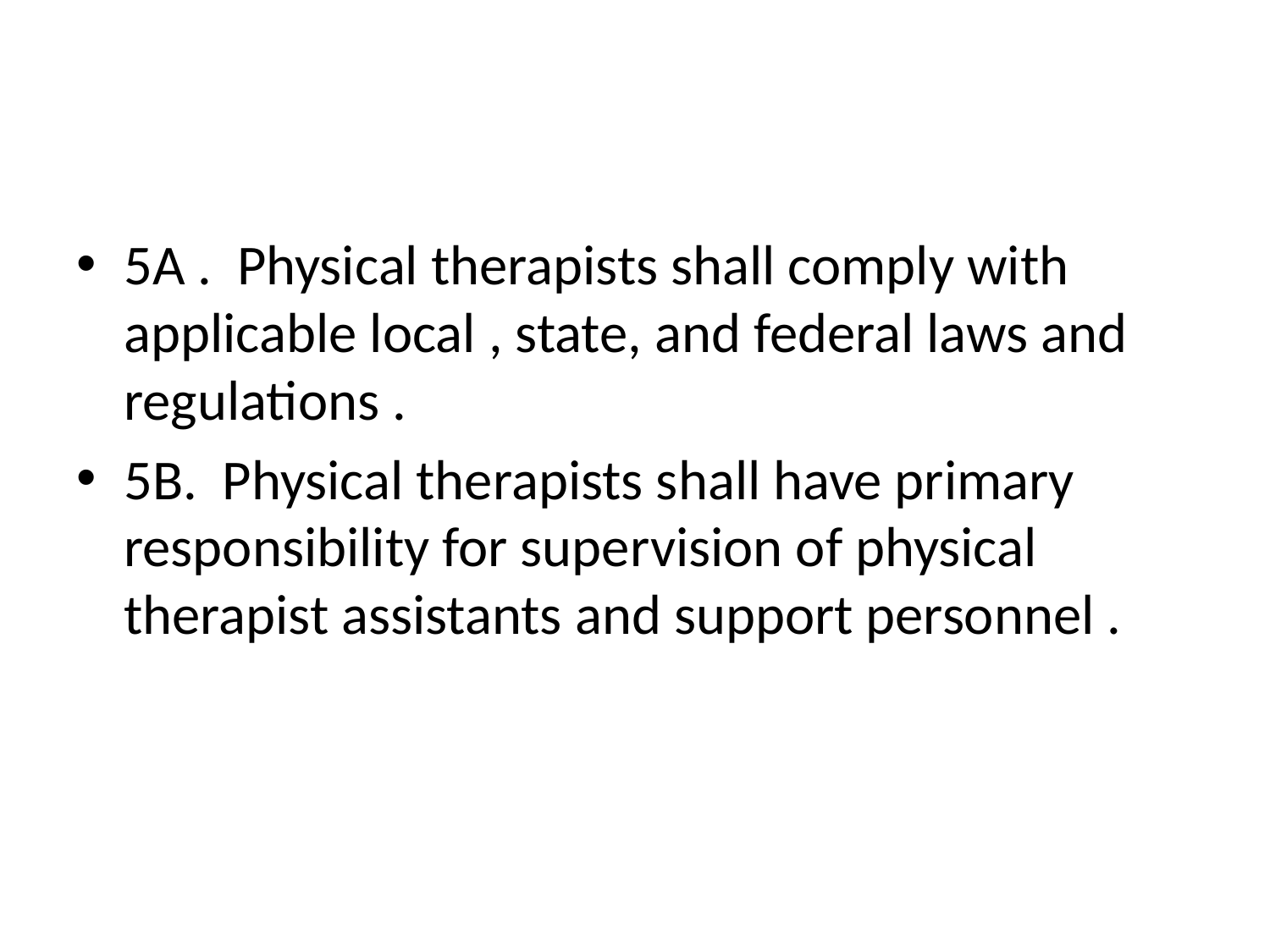

#
5A .  Physical therapists shall comply with applicable local , state, and federal laws and regulations .
5B.  Physical therapists shall have primary responsibility for supervision of physical therapist assistants and support personnel .